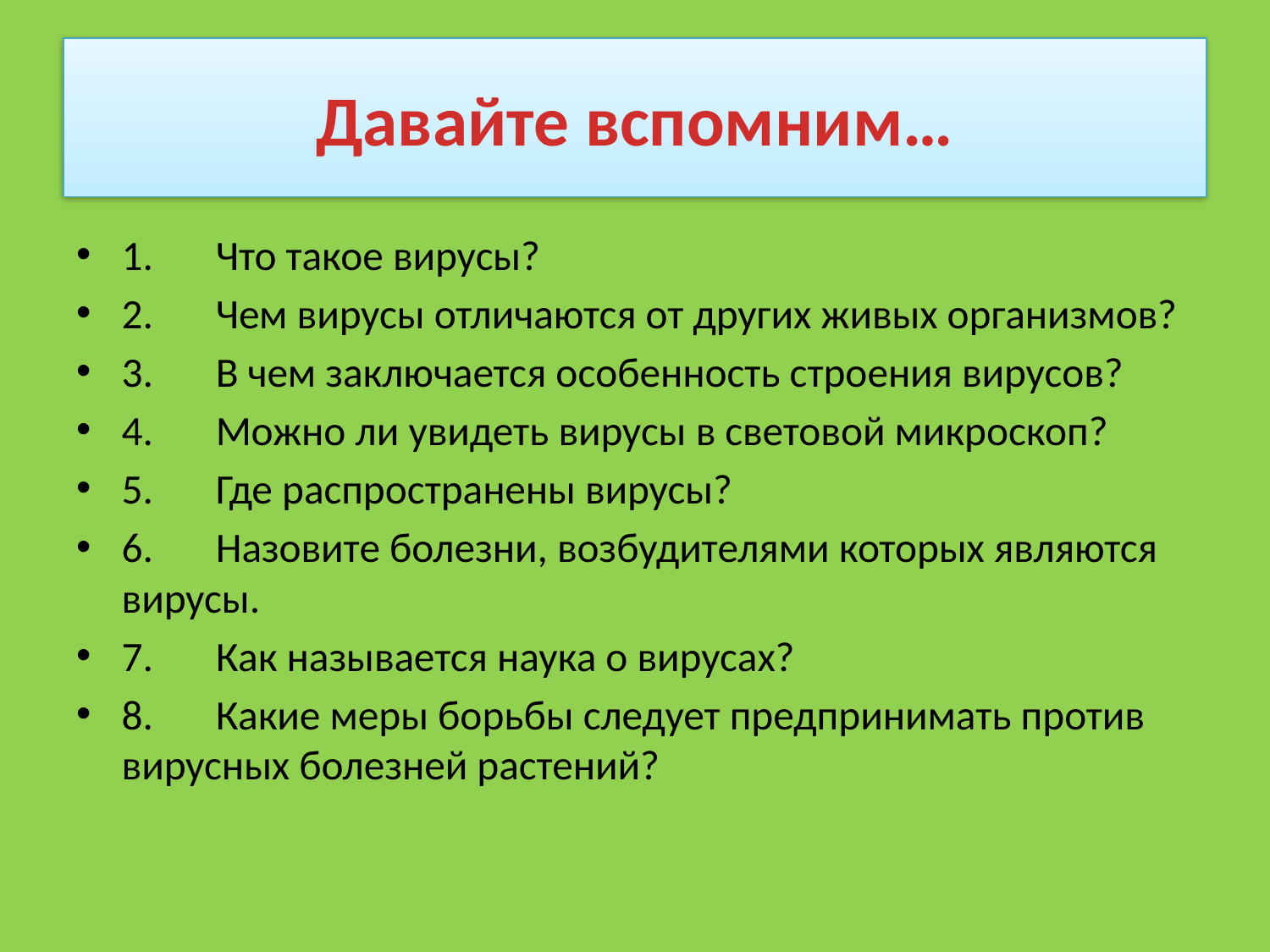

# Давайте вспомним…
1.	Что такое вирусы?
2.	Чем вирусы отличаются от других живых организмов?
3.	В чем заключается особенность строения вирусов?
4.	Можно ли увидеть вирусы в световой микроскоп?
5.	Где распространены вирусы?
6.	Назовите болезни, возбудителями которых являются вирусы.
7.	Как называется наука о вирусах?
8.	Какие меры борьбы следует предпринимать против вирусных болезней растений?